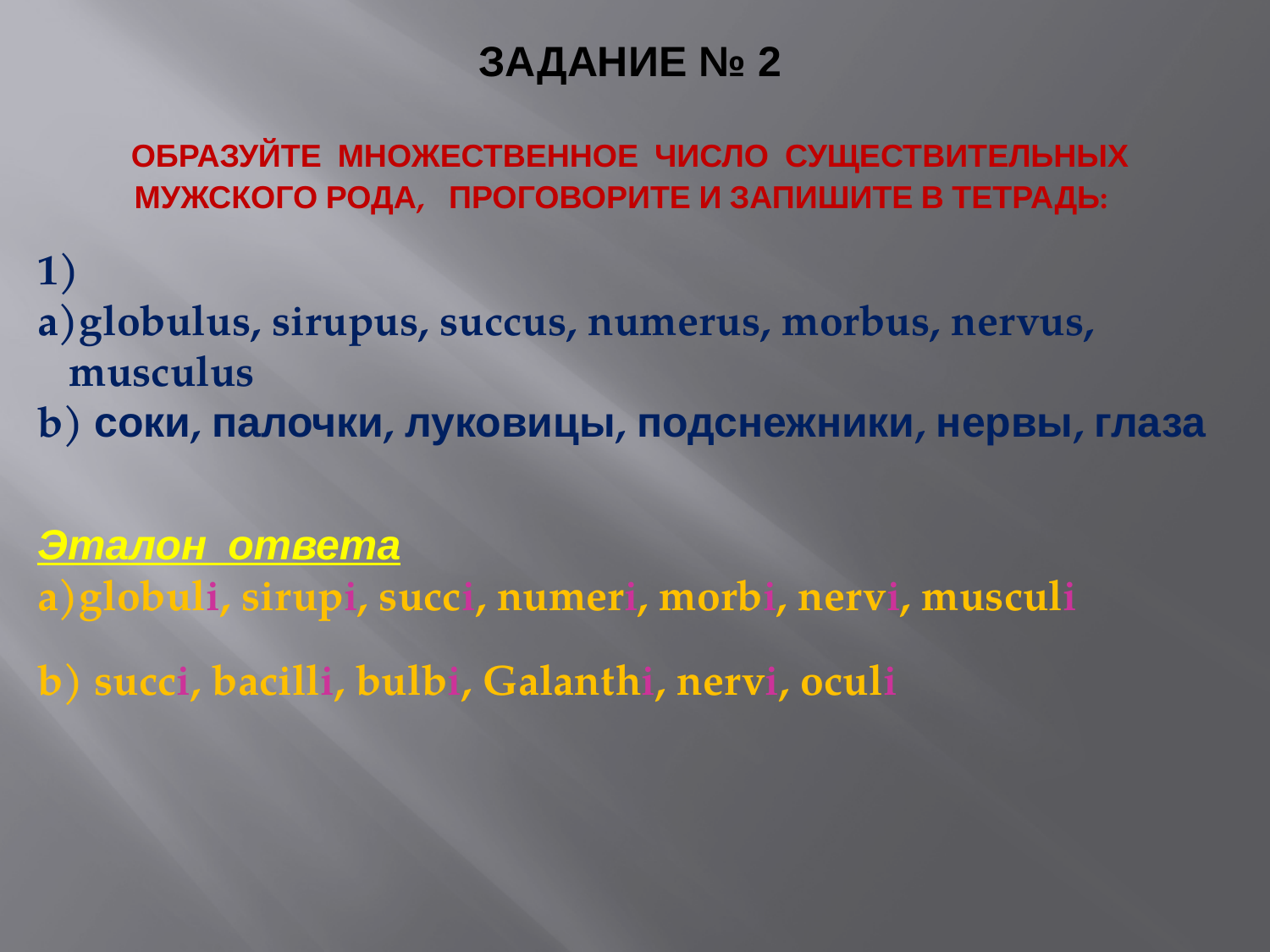

# Задание № 2 образуйте  множественное  число  существительных мужского рода,   проговорите и запишите в тетрадь:
1)
a)globulus, sirupus, succus, numerus, morbus, nervus,
   musculus
b) соки, палочки, луковицы, подснежники, нервы, глаза

Эталон  ответа
a)globuli, sirupi, succi, numeri, morbi, nervi, musculi

b) succi, bacilli, bulbi, Galanthi, nervi, oculi